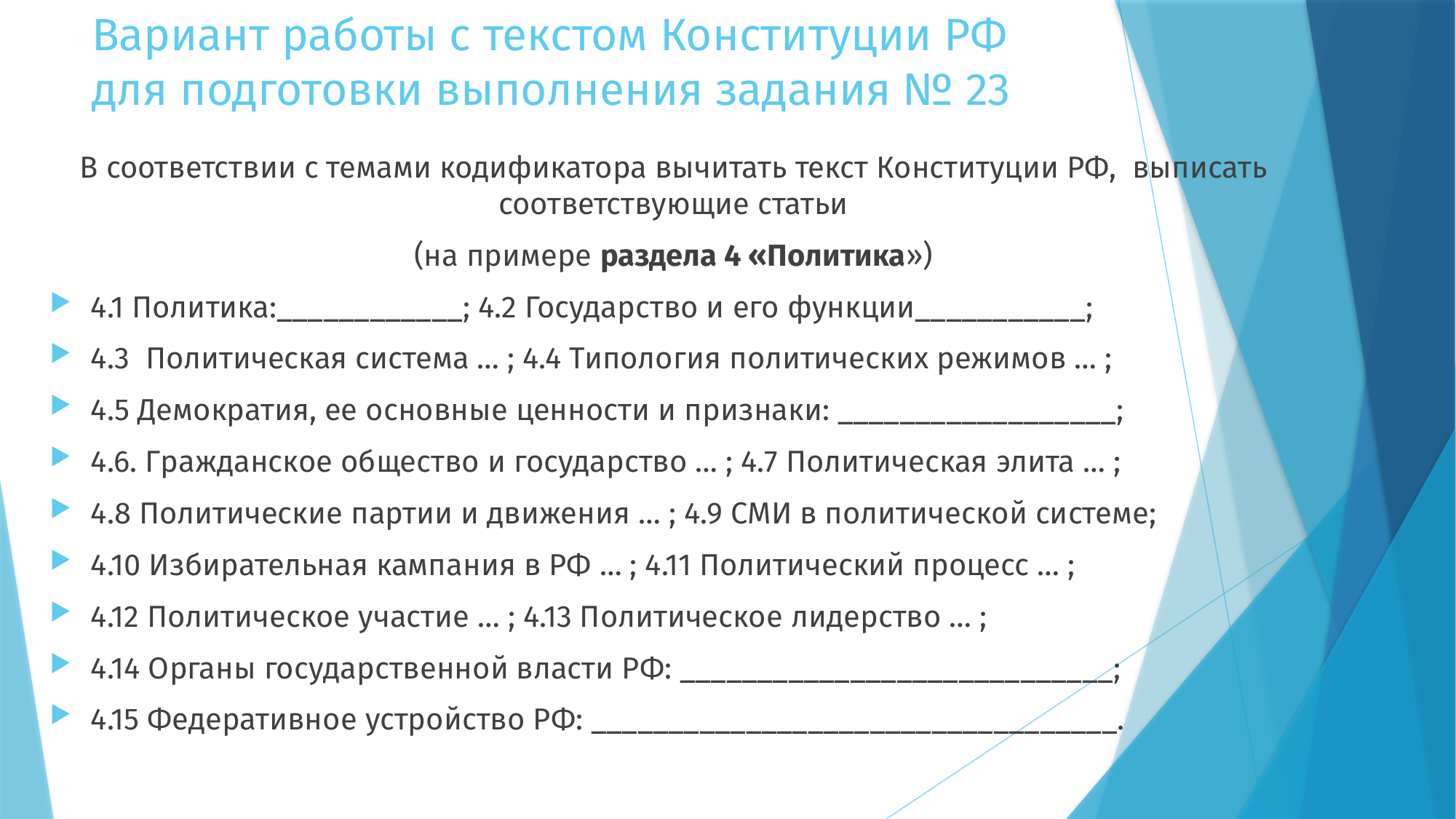

# Вариант работы с текстом Конституции РФ для подготовки выполнения задания № 23
В соответствии с темами кодификатора вычитать текст Конституции РФ,  выписать соответствующие статьи
(на примере раздела 4 «Политика»)
4.1 Политика:____________; 4.2 Государство и его функции___________;
4.3  Политическая система … ; 4.4 Типология политических режимов … ;
4.5 Демократия, ее основные ценности и признаки: __________________;
4.6. Гражданское общество и государство … ; 4.7 Политическая элита … ;
4.8 Политические партии и движения … ; 4.9 СМИ в политической системе;
4.10 Избирательная кампания в РФ … ; 4.11 Политический процесс … ;
4.12 Политическое участие … ; 4.13 Политическое лидерство … ;
4.14 Органы государственной власти РФ: ____________________________;
4.15 Федеративное устройство РФ: __________________________________.